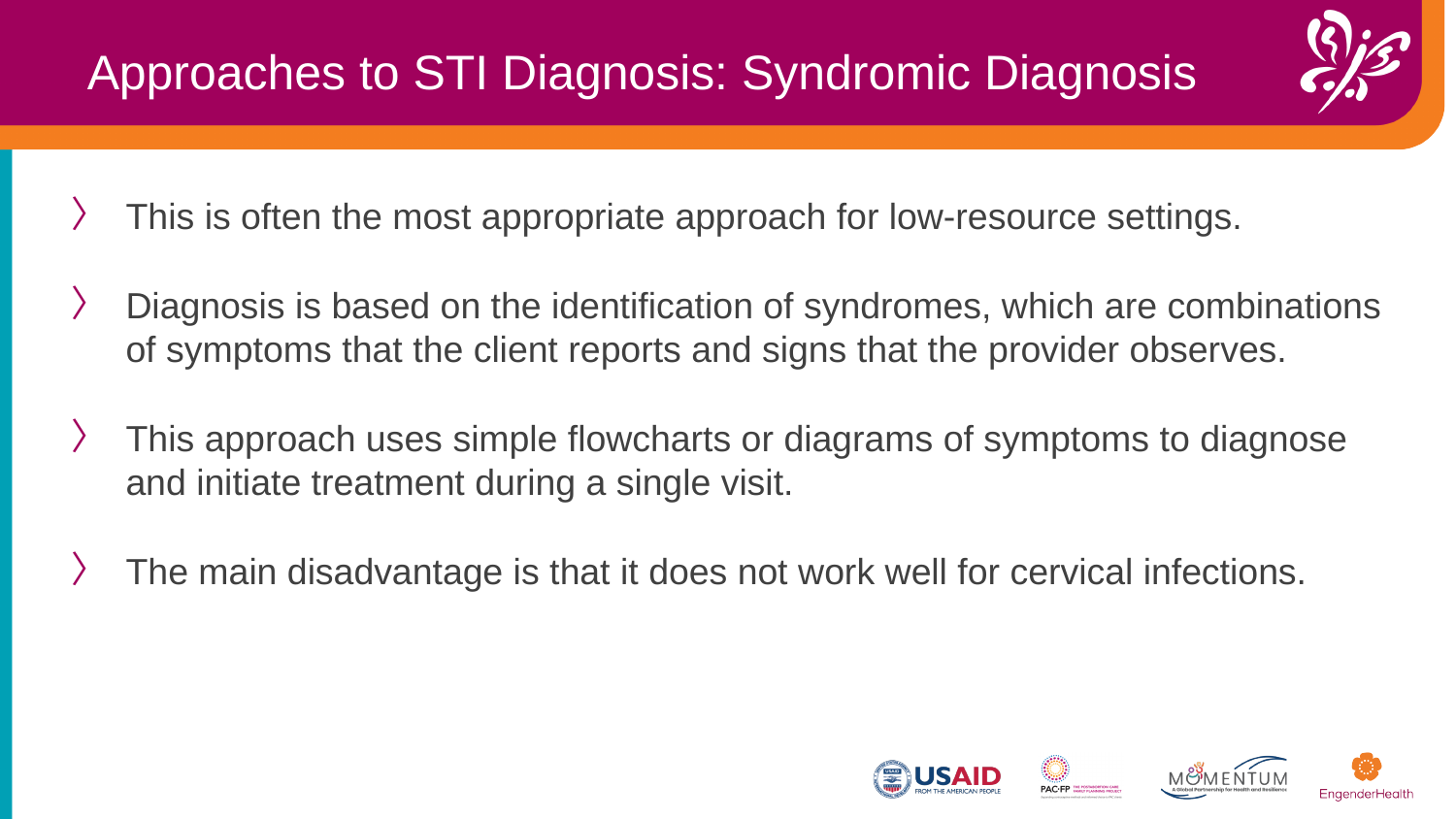

Approaches to STI Diagnosis: Syndromic Diagnosis​
This is often the most appropriate approach for low-resource settings.
Diagnosis is based on the identification of syndromes, which are combinations of symptoms that the client reports and signs that the provider observes. ​
This approach uses simple flowcharts or diagrams of symptoms to diagnose and initiate treatment during a single visit.
The main disadvantage is that it does not work well for cervical infections.